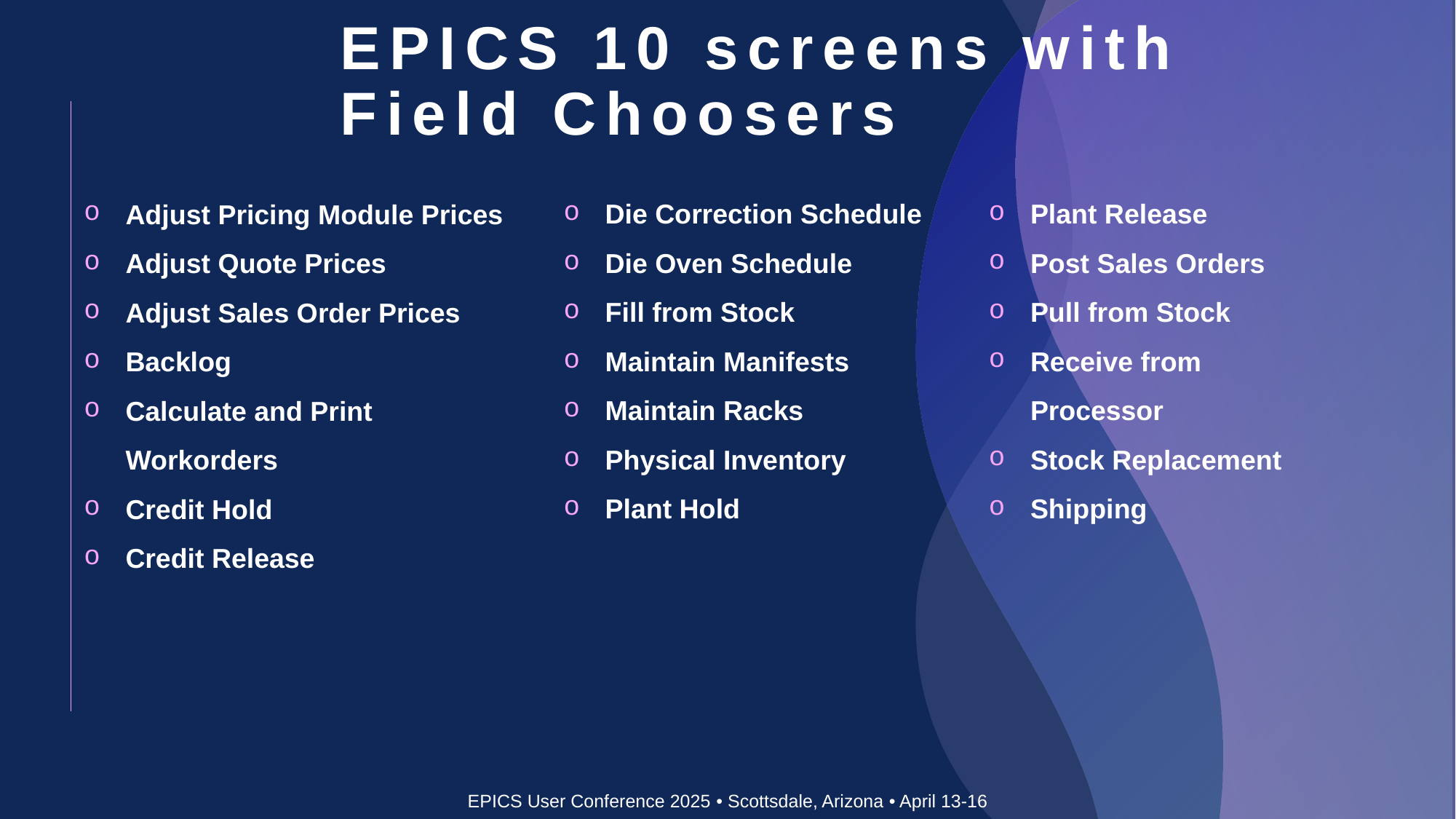

# EPICS 10 screens with Field Choosers
Plant Release
Post Sales Orders
Pull from Stock
Receive from Processor
Stock Replacement
Shipping

Die Correction Schedule
Die Oven Schedule
Fill from Stock
Maintain Manifests
Maintain Racks
Physical Inventory
Plant Hold

Adjust Pricing Module Prices
Adjust Quote Prices
Adjust Sales Order Prices
Backlog
Calculate and Print Workorders
Credit Hold
Credit Release